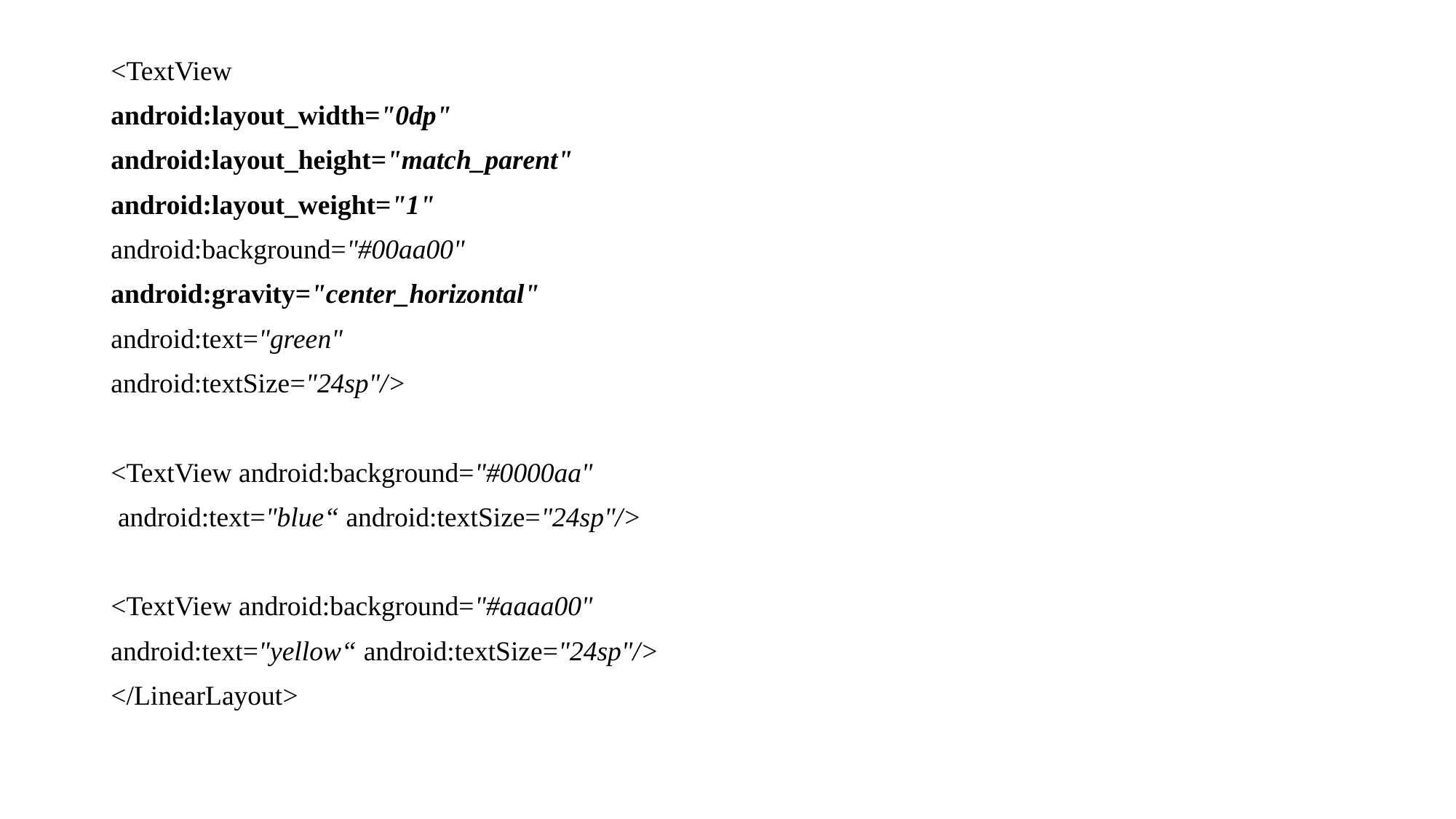

<TextView
android:layout_width="0dp"
android:layout_height="match_parent"
android:layout_weight="1"
android:background="#00aa00"
android:gravity="center_horizontal"
android:text="green"
android:textSize="24sp"/>

<TextView android:background="#0000aa"
 android:text="blue“ android:textSize="24sp"/>

<TextView android:background="#aaaa00"
android:text="yellow“ android:textSize="24sp"/>
</LinearLayout>